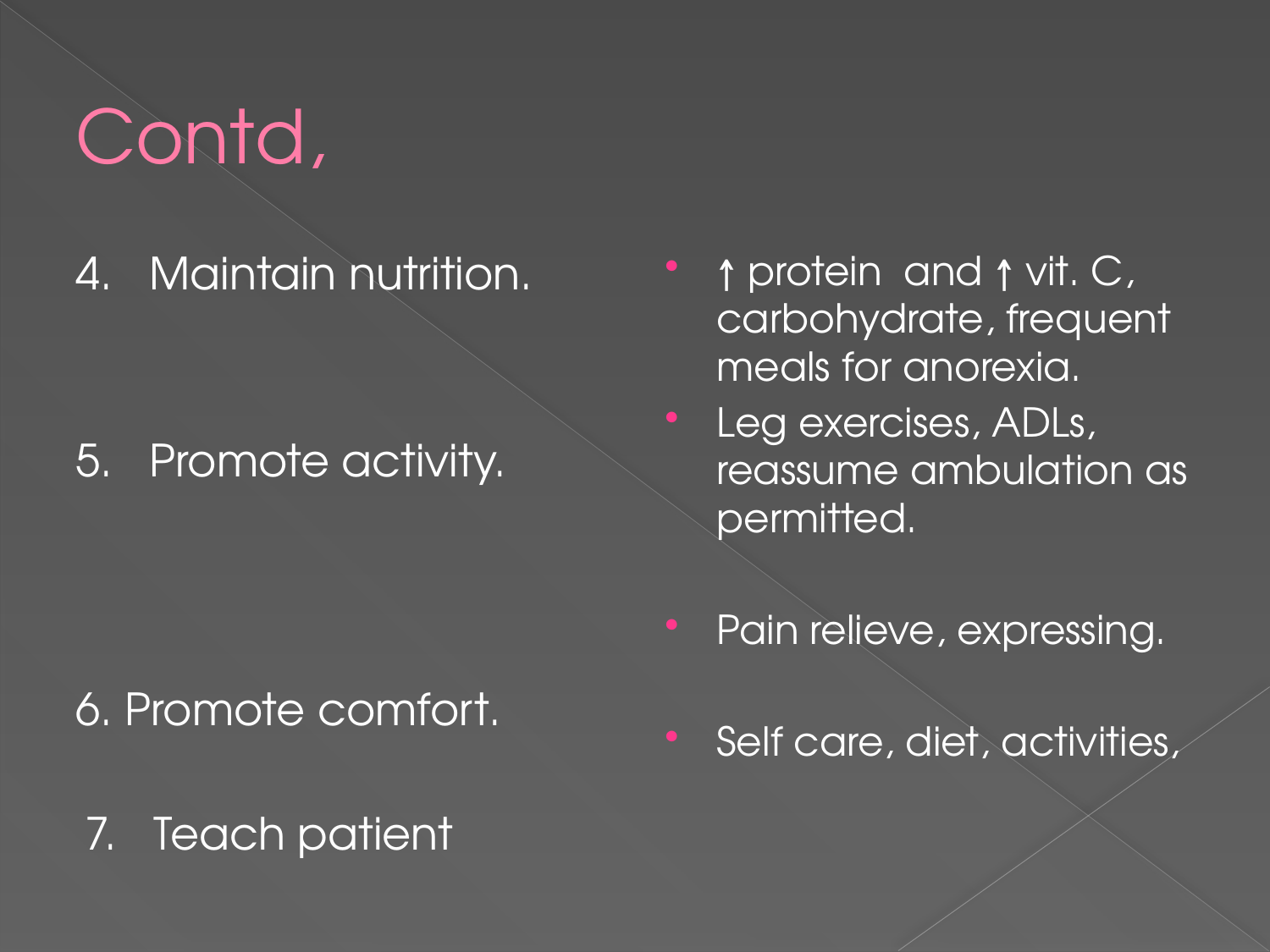

# Contd,
4.   Maintain nutrition.

5.   Promote activity.

6. Promote comfort.

7.   Teach patient

↑ protein  and ↑ vit. C, carbohydrate, frequent meals for anorexia.
Leg exercises, ADLs, reassume ambulation as permitted.

Pain relieve, expressing.

Self care, diet, activities,